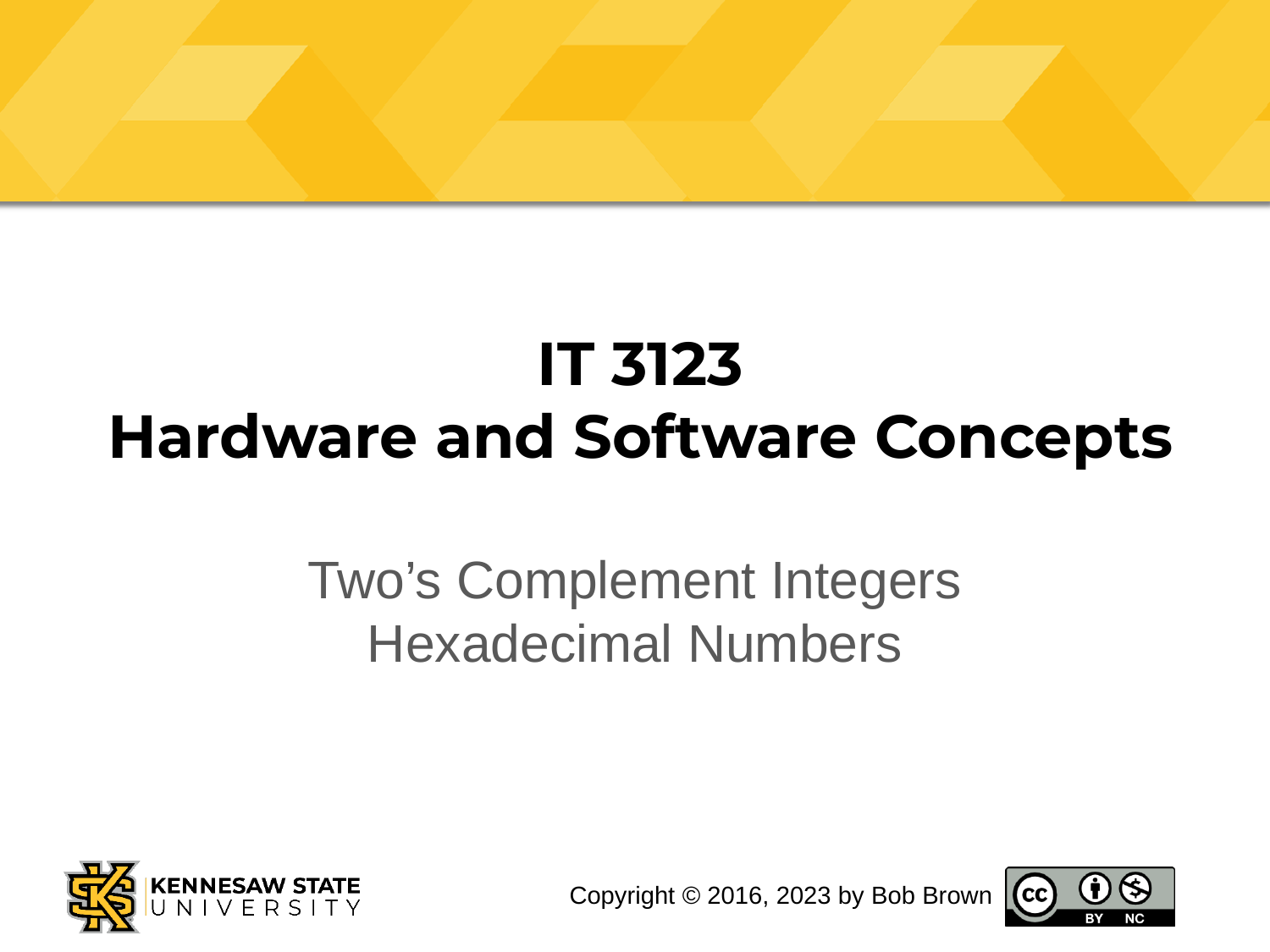

# IT 3123 Hardware and Software Concepts
Two’s Complement Integers
Hexadecimal Numbers